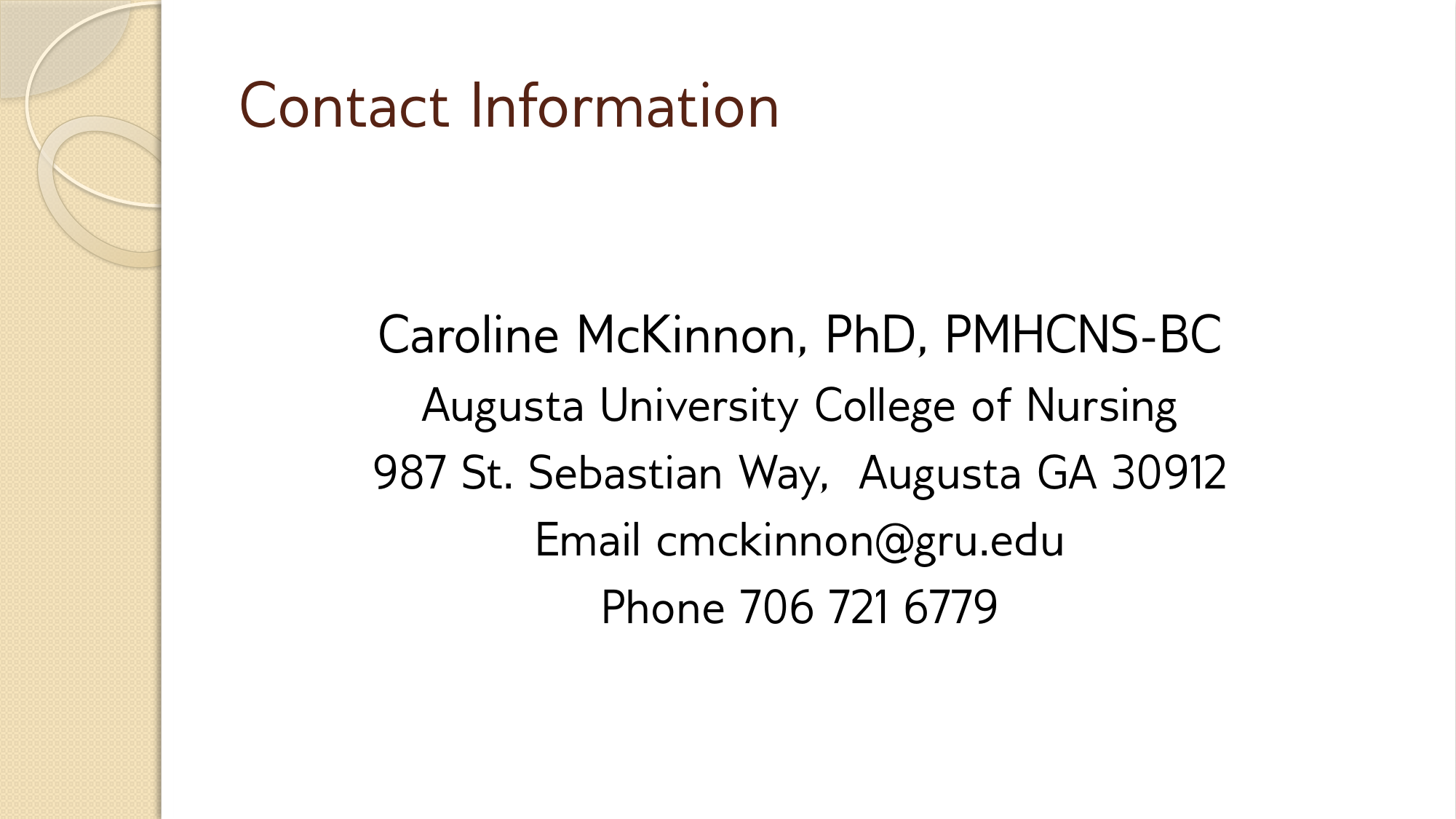

# Contact Information

Caroline McKinnon, PhD, PMHCNS-BC
Augusta University College of Nursing
987 St. Sebastian Way,  Augusta GA 30912
Email cmckinnon@gru.edu
Phone 706 721 6779